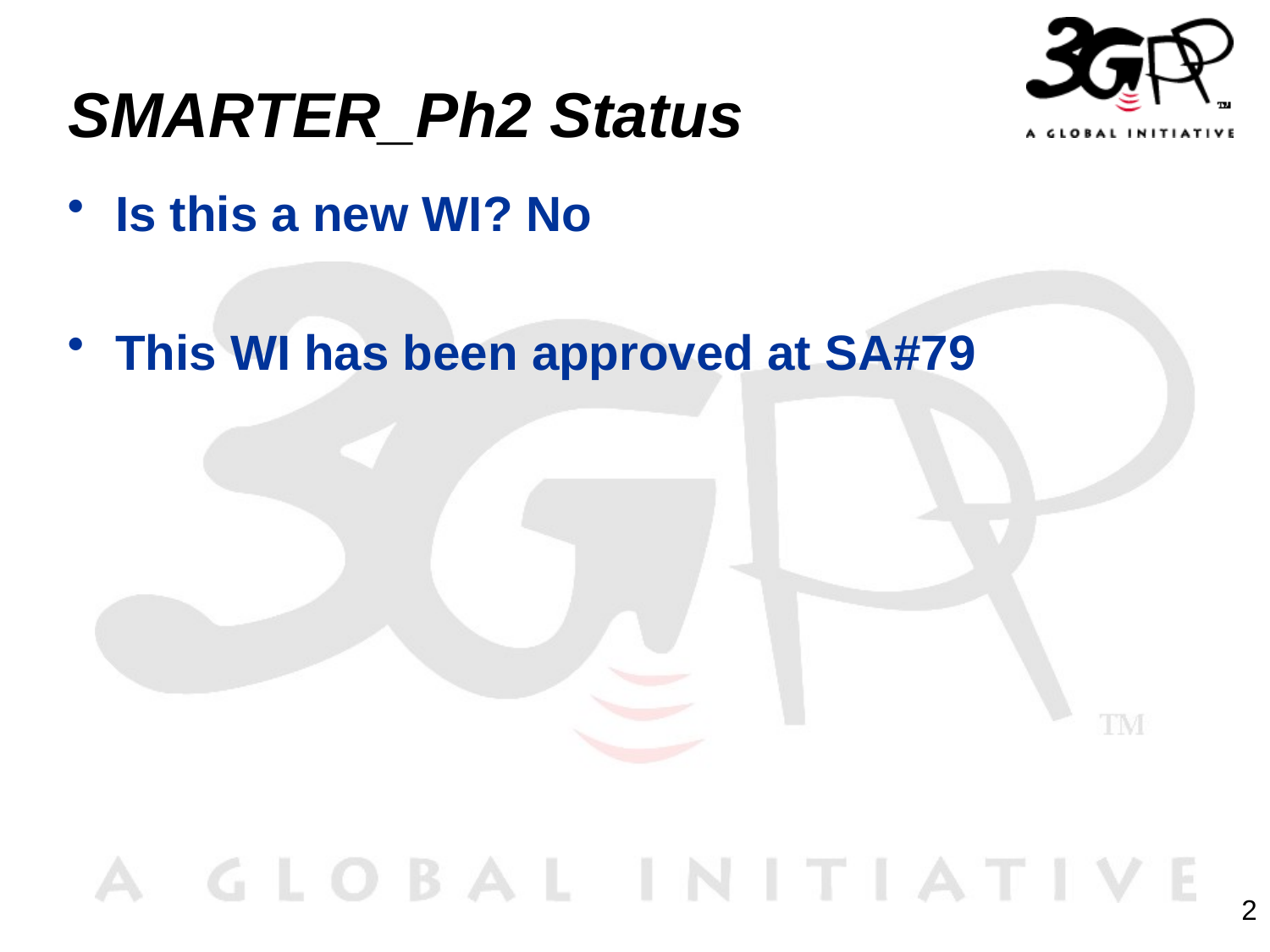

# SMARTER_Ph2 Status
Is this a new WI? No

This WI has been approved at SA#79
2